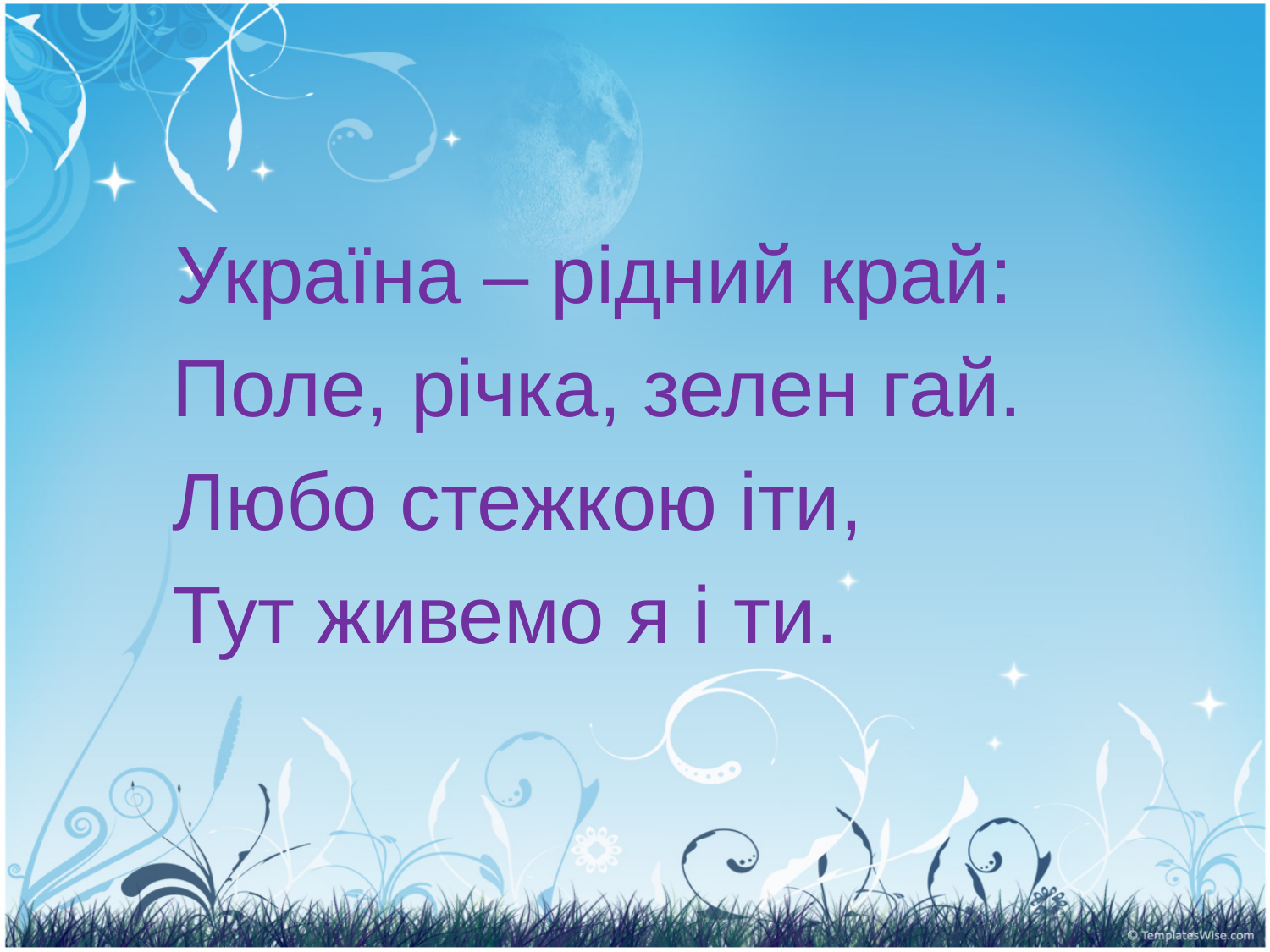

Україна – рідний край:
      Поле, річка, зелен гай.
      Любо стежкою іти,
      Тут живемо я і ти.

#